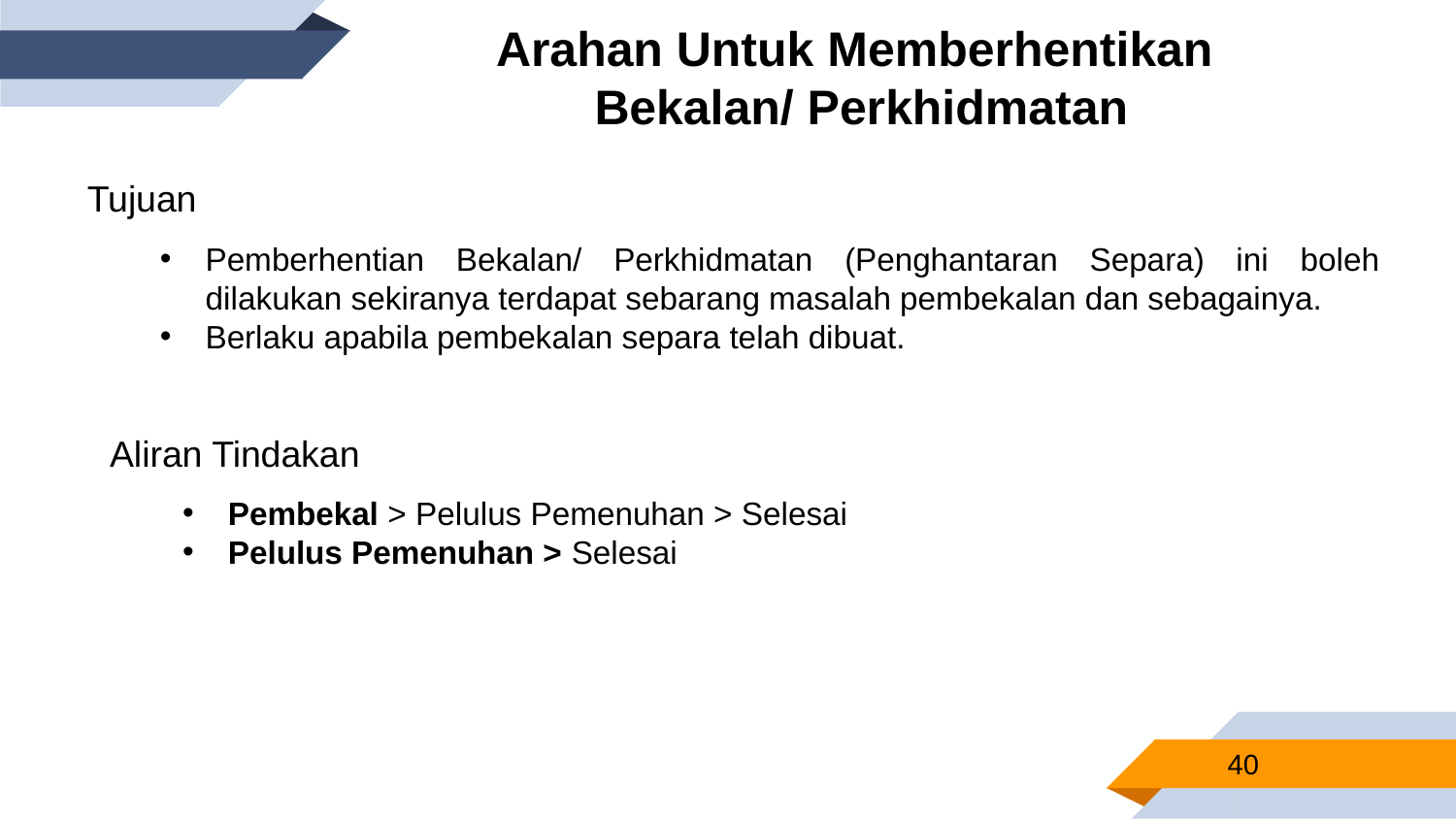

Arahan Untuk Memberhentikan
Bekalan/ Perkhidmatan
Tujuan
Pemberhentian Bekalan/ Perkhidmatan (Penghantaran Separa) ini boleh dilakukan sekiranya terdapat sebarang masalah pembekalan dan sebagainya.
Berlaku apabila pembekalan separa telah dibuat.
Aliran Tindakan
Pembekal > Pelulus Pemenuhan > Selesai
Pelulus Pemenuhan > Selesai
40